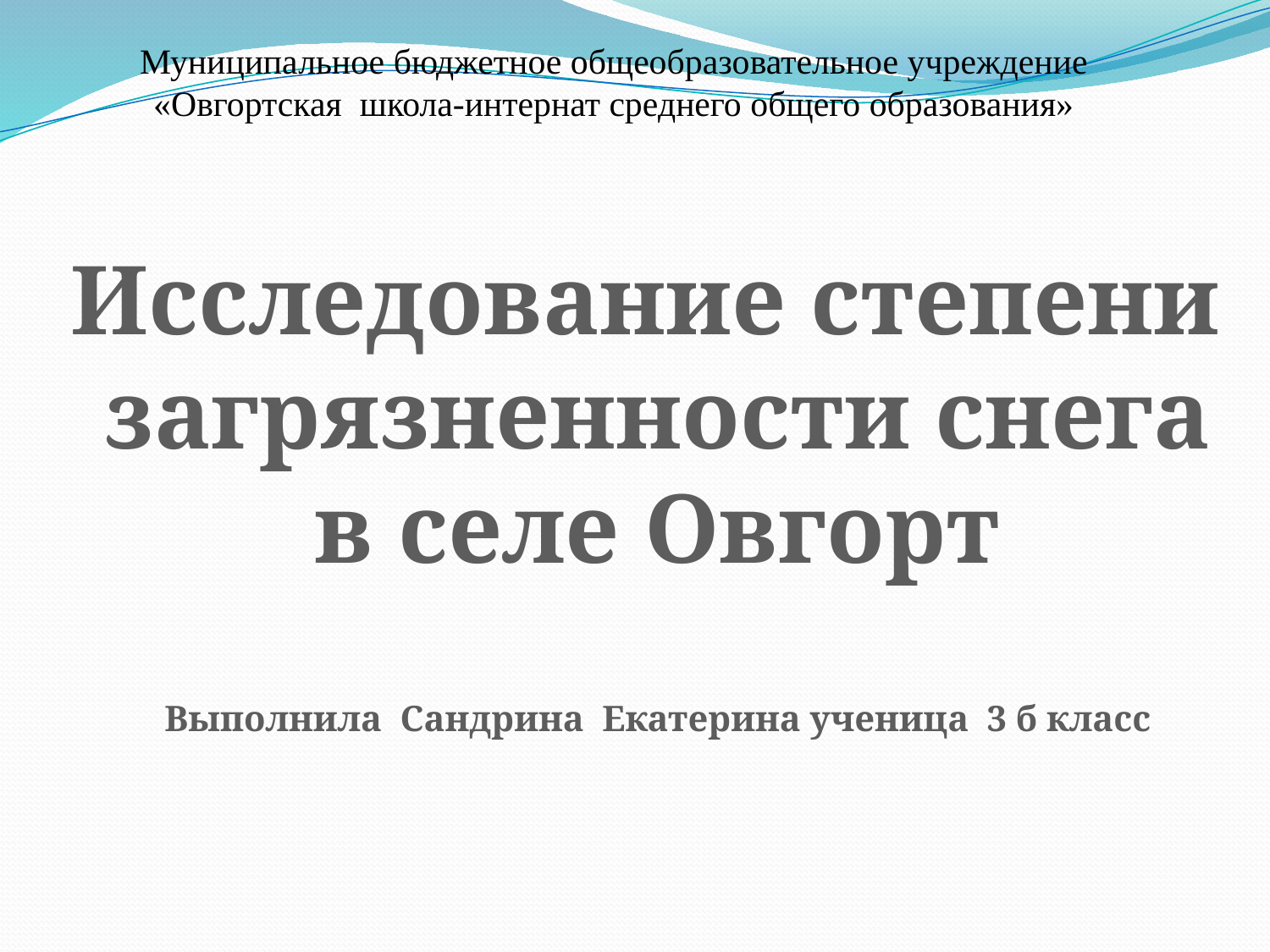

Муниципальное бюджетное общеобразовательное учреждение «Овгортская  школа-интернат среднего общего образования»

Исследование степени
загрязненности снега
в селе Овгорт

Выполнила  Сандрина  Екатерина ученица  3 б класс